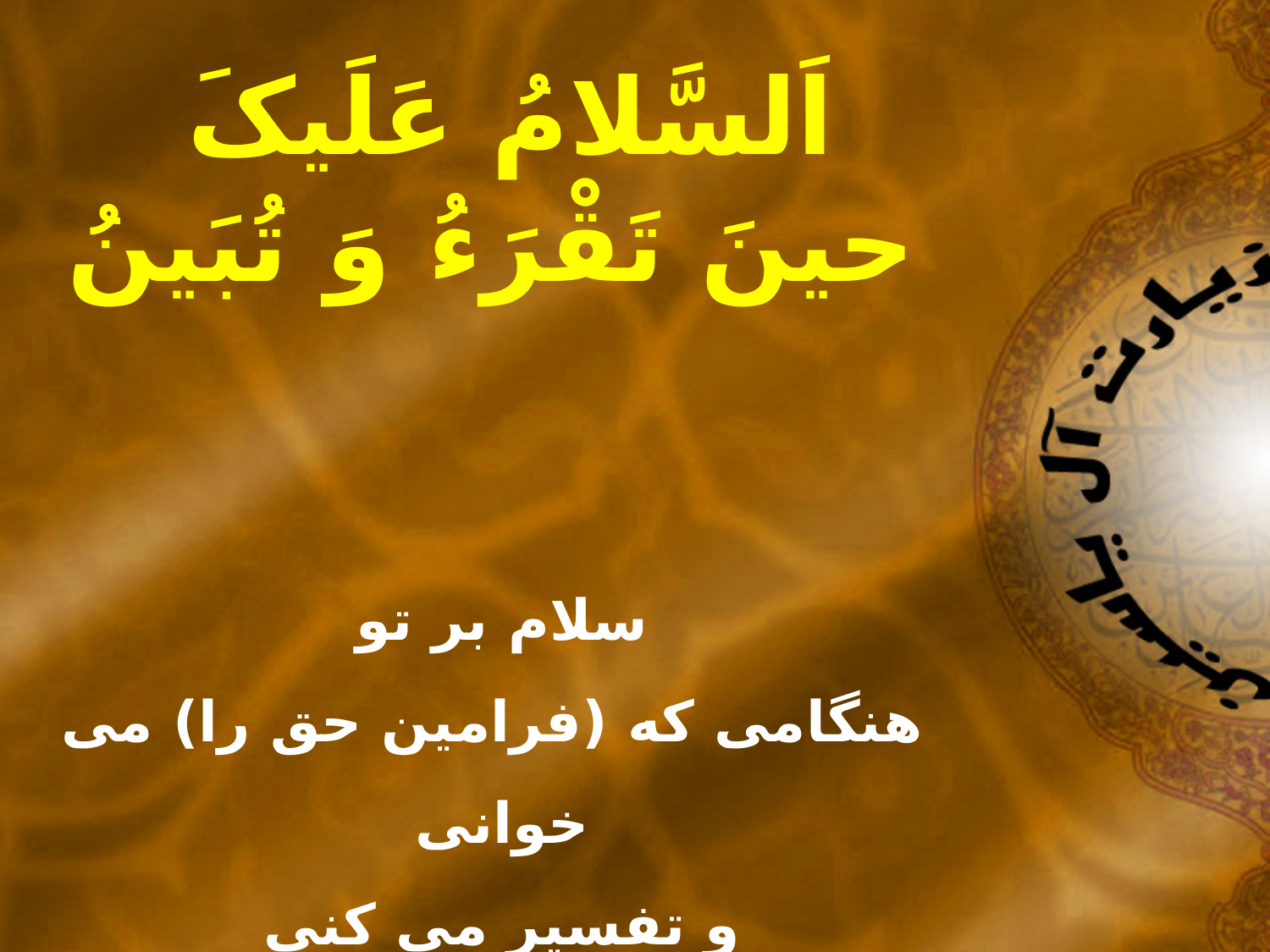

اَلسَّلامُ عَلَيکَ
حينَ تَقْرَءُ وَ تُبَينُ
سلام بر تو
هنگامى که (فرامين حق را) مى خوانى
و تفسير مى کنى